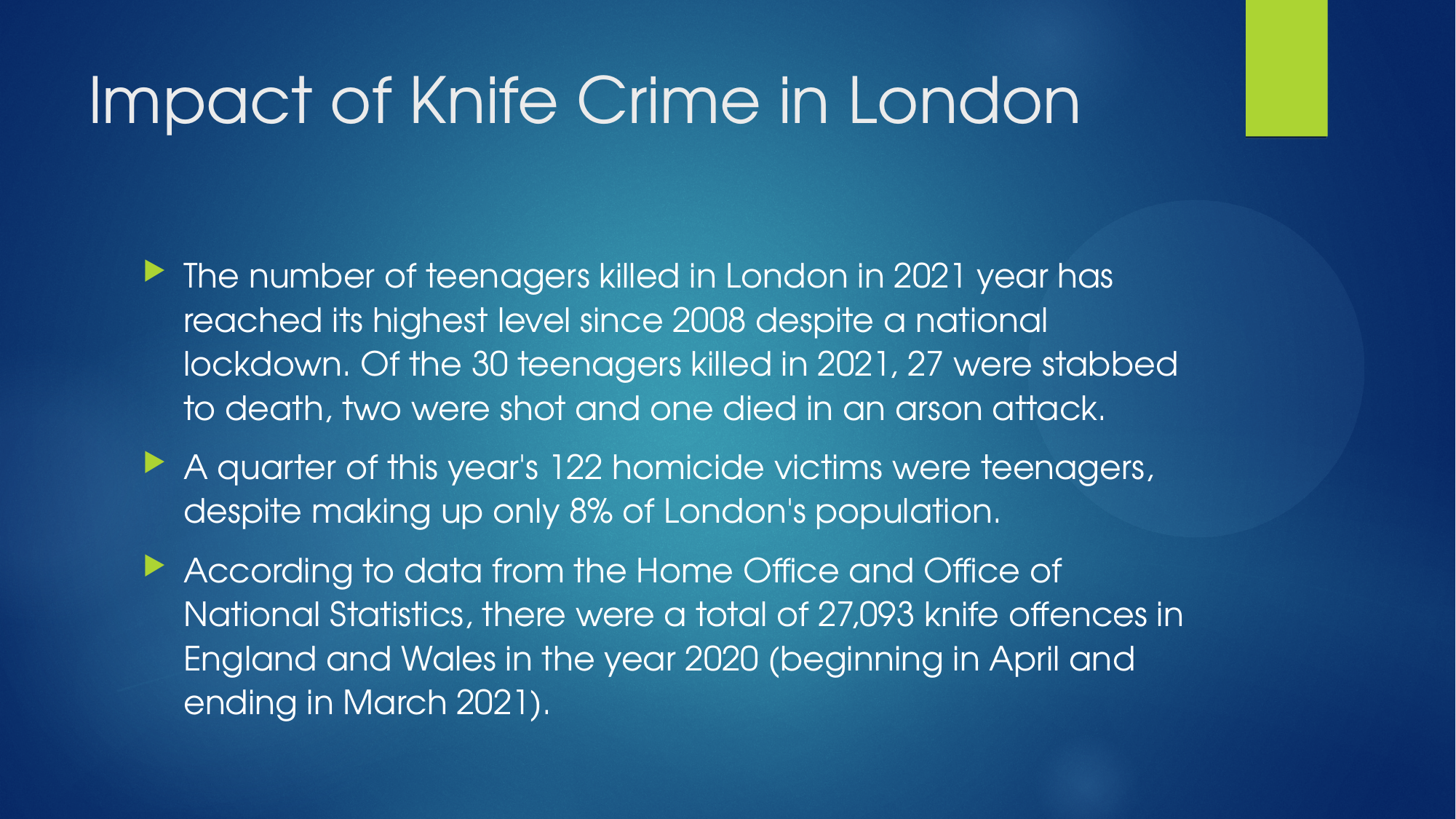

# Impact of Knife Crime in London
The number of teenagers killed in London in 2021 year has reached its highest level since 2008 despite a national lockdown. Of the 30 teenagers killed in 2021, 27 were stabbed to death, two were shot and one died in an arson attack.
A quarter of this year's 122 homicide victims were teenagers, despite making up only 8% of London's population.
According to data from the Home Office and Office of National Statistics, there were a total of 27,093 knife offences in England and Wales in the year 2020 (beginning in April and ending in March 2021).